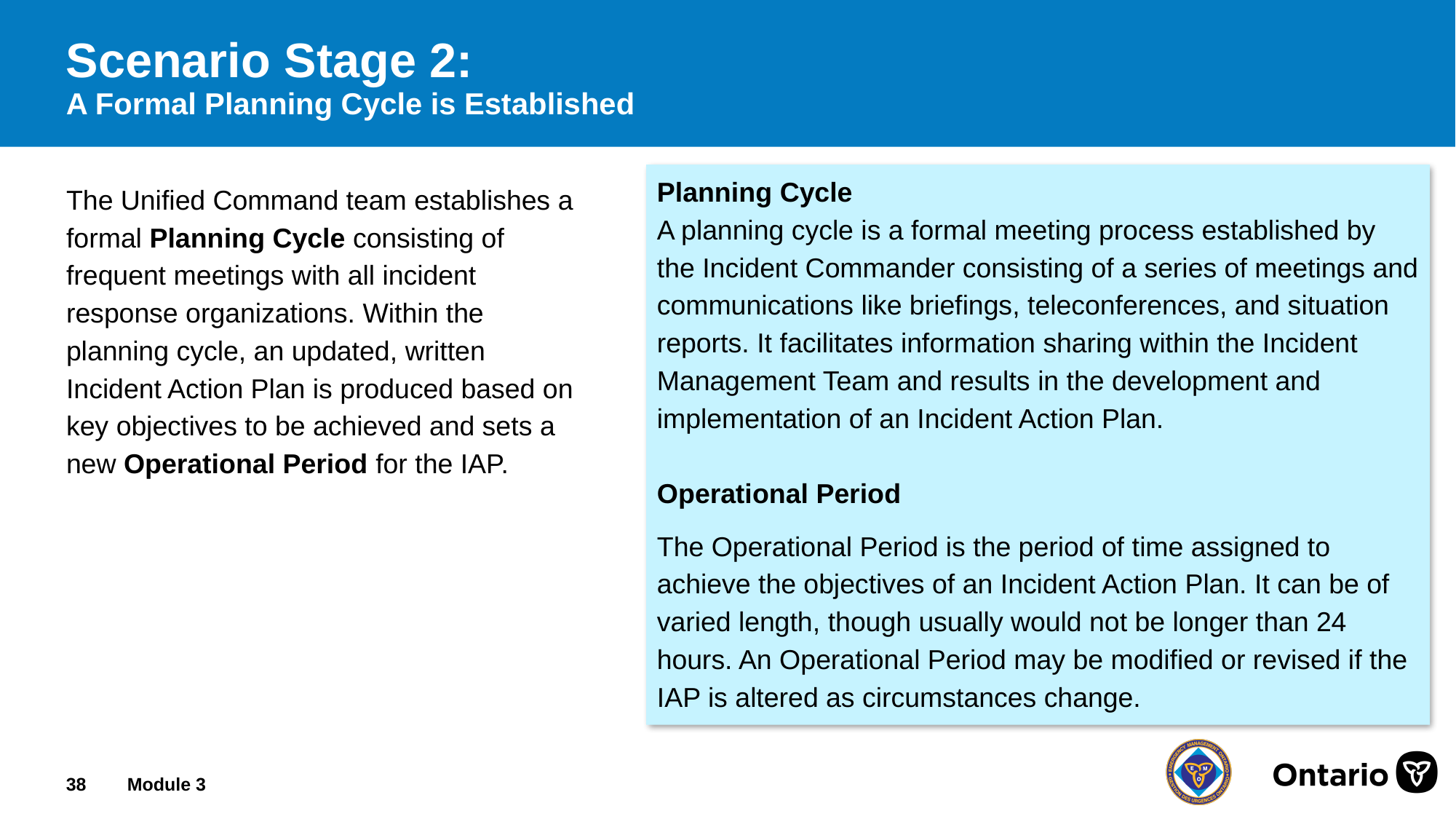

# Scenario Stage 2: A Formal Planning Cycle is Established
Planning Cycle
A planning cycle is a formal meeting process established by the Incident Commander consisting of a series of meetings and communications like briefings, teleconferences, and situation reports. It facilitates information sharing within the Incident Management Team and results in the development and implementation of an Incident Action Plan.

Operational Period
The Operational Period is the period of time assigned to achieve the objectives of an Incident Action Plan. It can be of varied length, though usually would not be longer than 24 hours. An Operational Period may be modified or revised if the IAP is altered as circumstances change.
The Unified Command team establishes a formal Planning Cycle consisting of frequent meetings with all incident response organizations. Within the planning cycle, an updated, written Incident Action Plan is produced based on key objectives to be achieved and sets a new Operational Period for the IAP.
38
Module 3